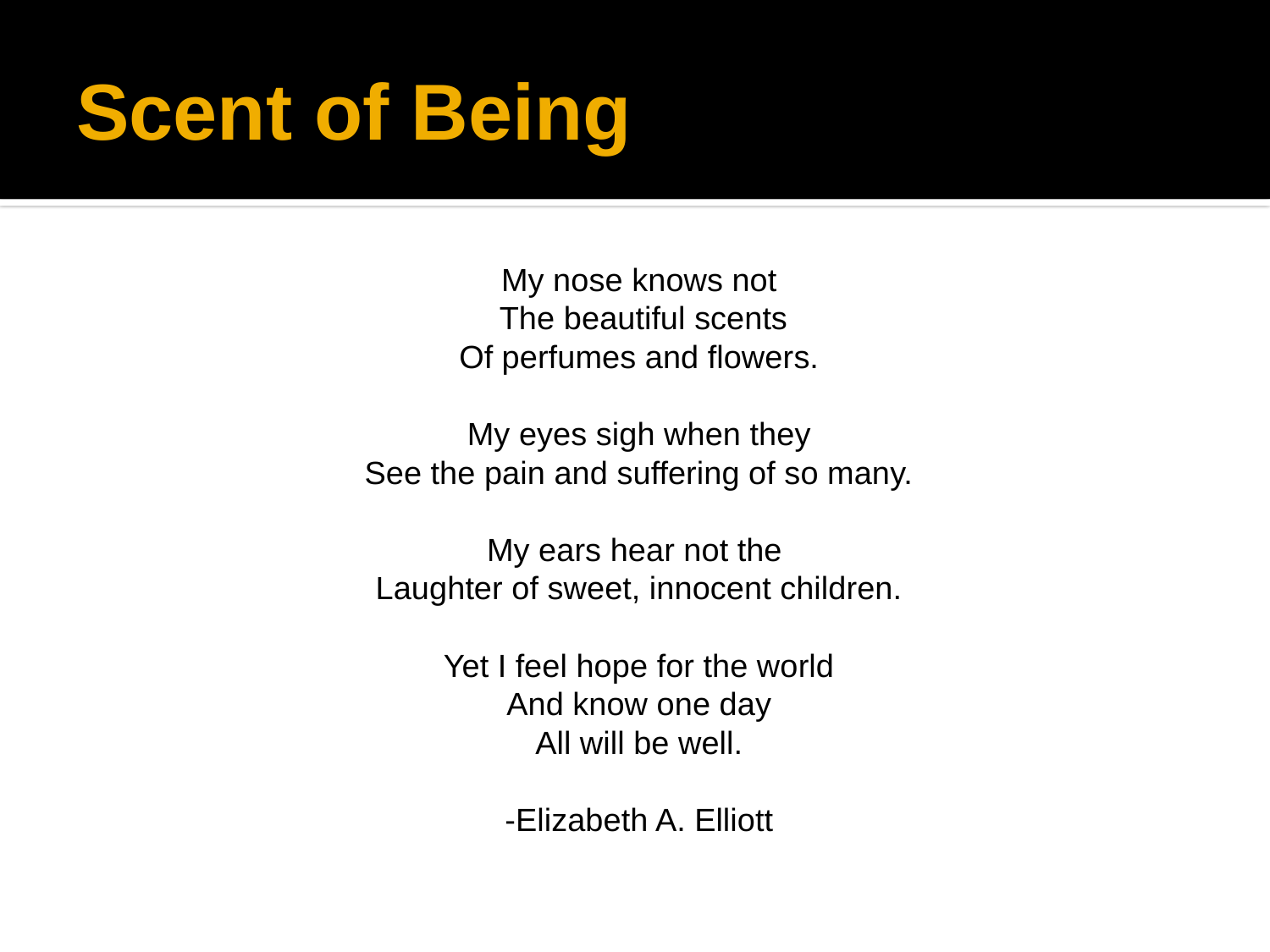

# Scent of Being
My nose knows not
 The beautiful scents
Of perfumes and flowers.

My eyes sigh when they
See the pain and suffering of so many.

My ears hear not the
Laughter of sweet, innocent children.

Yet I feel hope for the world
And know one day
All will be well.

-Elizabeth A. Elliott